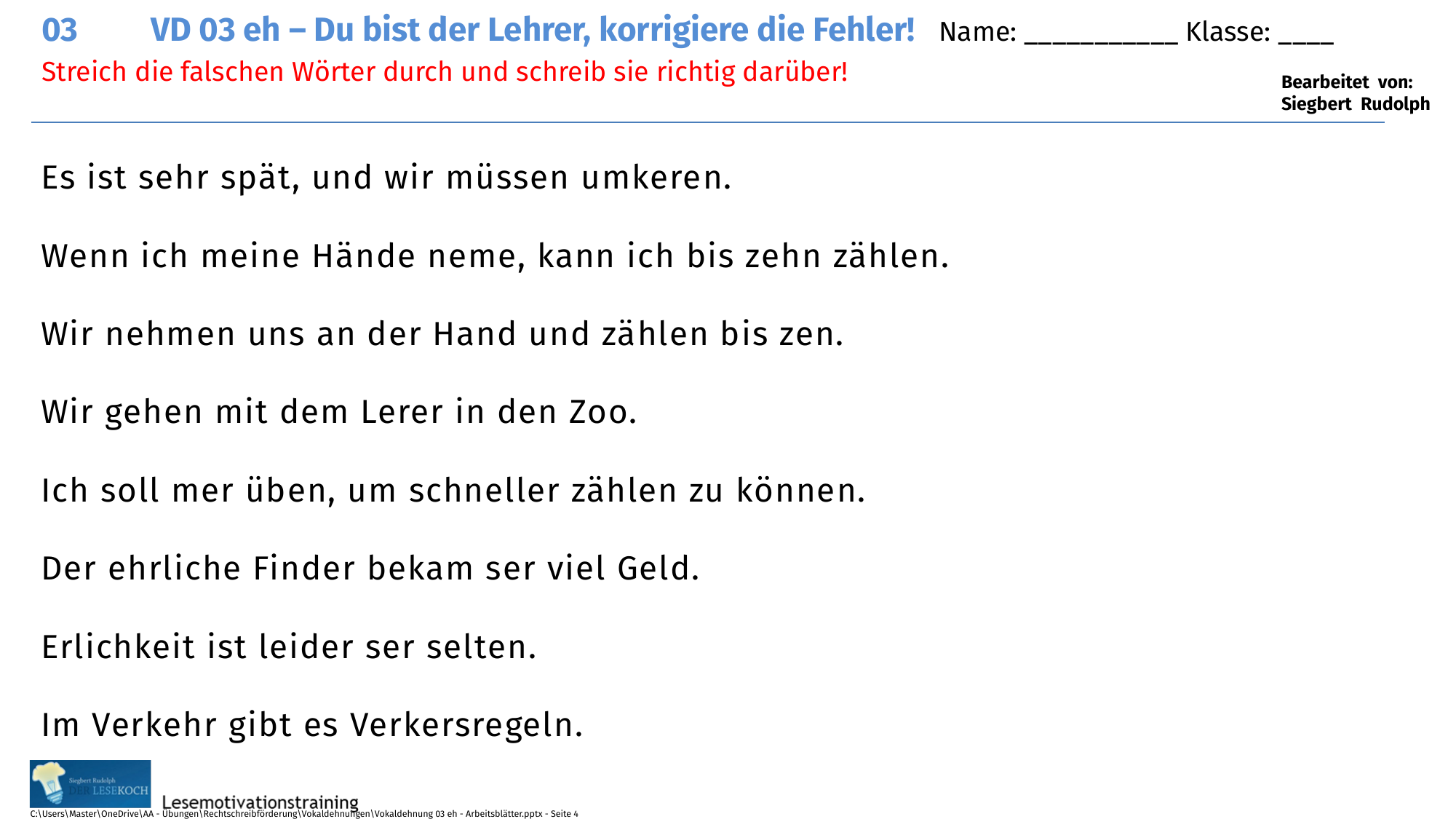

03	VD 03 eh – Du bist der Lehrer, korrigiere die Fehler!   Name: ___________ Klasse: ____
4
Streich die falschen Wörter durch und schreib sie richtig darüber!
Es ist sehr spät, und wir müssen umkeren.
Wenn ich meine Hände neme, kann ich bis zehn zählen.
Wir nehmen uns an der Hand und zählen bis zen.
Wir gehen mit dem Lerer in den Zoo.
Ich soll mer üben, um schneller zählen zu können.
Der ehrliche Finder bekam ser viel Geld.
Erlichkeit ist leider ser selten.
Im Verkehr gibt es Verkersregeln.

C:\Users\Master\OneDrive\AA - Übungen\Rechtschreibförderung\Vokaldehnungen\Vokaldehnung 03 eh - Arbeitsblätter.pptx - Seite 4